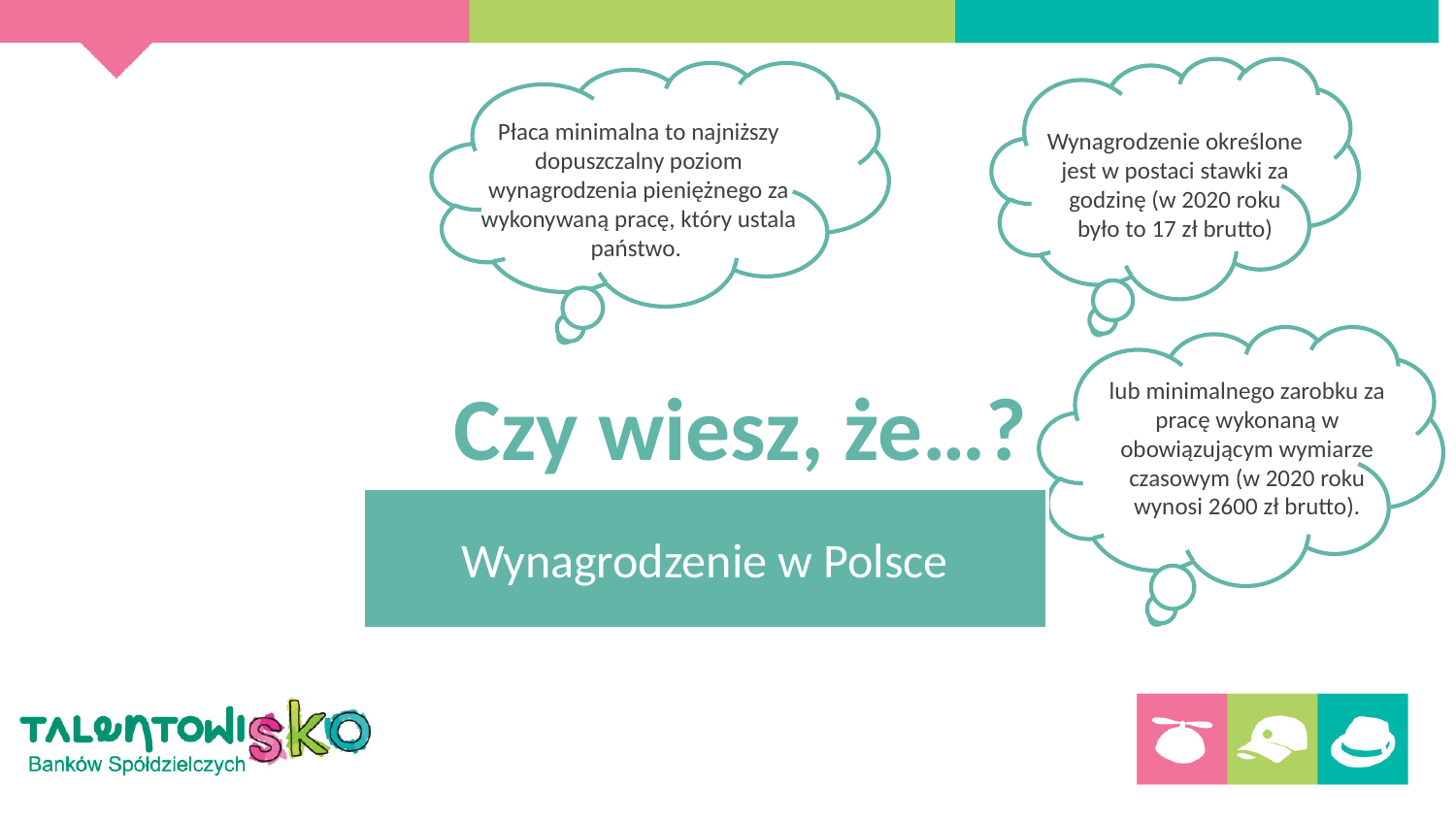

Płaca minimalna to najniższy dopuszczalny poziom wynagrodzenia pieniężnego za wykonywaną pracę, który ustala państwo.
Wynagrodzenie określone jest w postaci stawki za godzinę (w 2020 roku było to 17 zł brutto)

lub minimalnego zarobku za pracę wykonaną w obowiązującym wymiarze czasowym (w 2020 roku wynosi 2600 zł brutto).

# Czy wiesz, że…?
Wynagrodzenie w Polsce